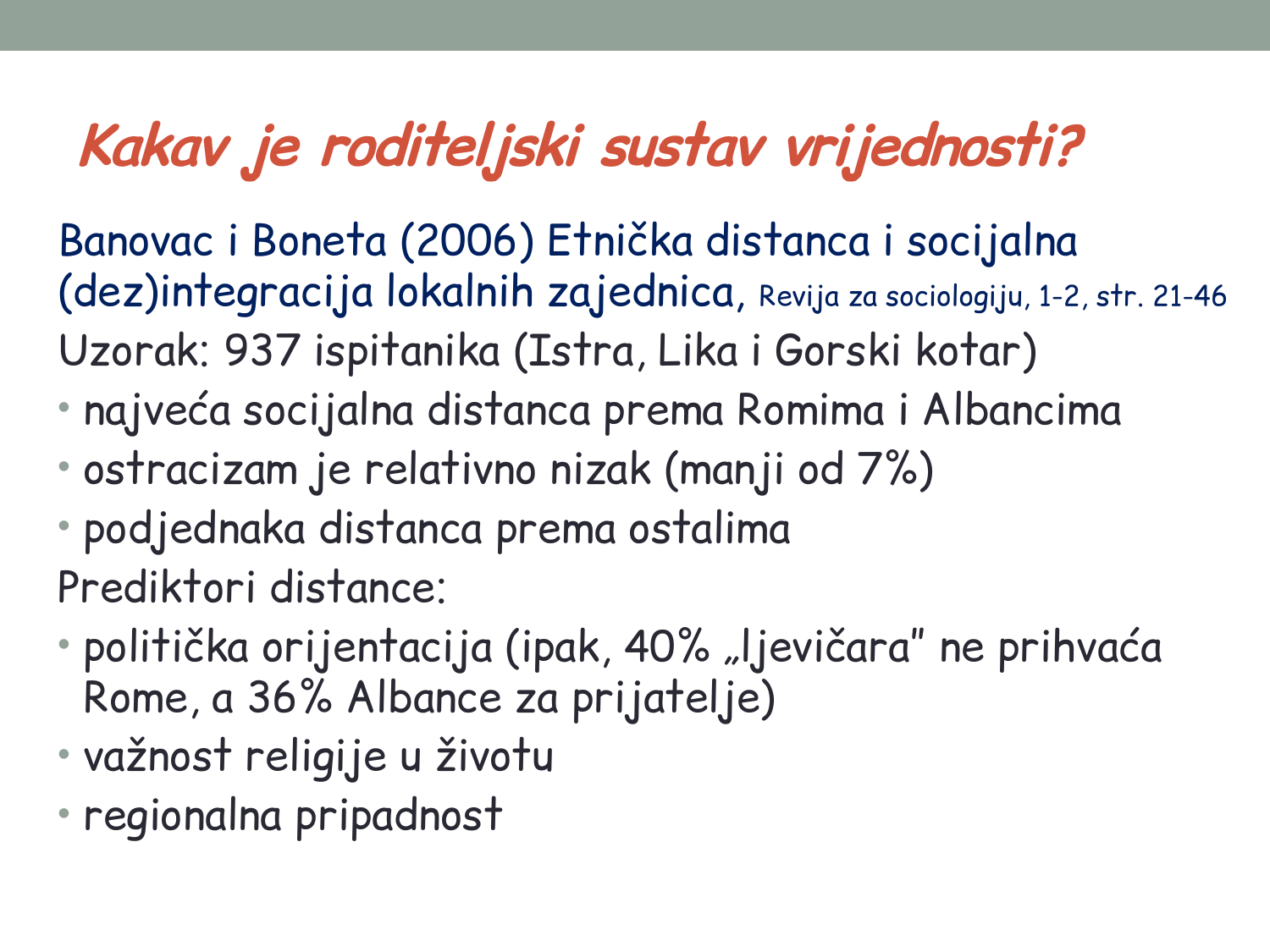

# Kakav je roditeljski sustav vrijednosti?
Banovac i Boneta (2006) Etnička distanca i socijalna (dez)integracija lokalnih zajednica, Revija za sociologiju, 1-2, str. 21-46
Uzorak: 937 ispitanika (Istra, Lika i Gorski kotar)
najveća socijalna distanca prema Romima i Albancima
ostracizam je relativno nizak (manji od 7%)
podjednaka distanca prema ostalima
Prediktori distance:
politička orijentacija (ipak, 40% „ljevičara” ne prihvaća Rome, a 36% Albance za prijatelje)
važnost religije u životu
regionalna pripadnost